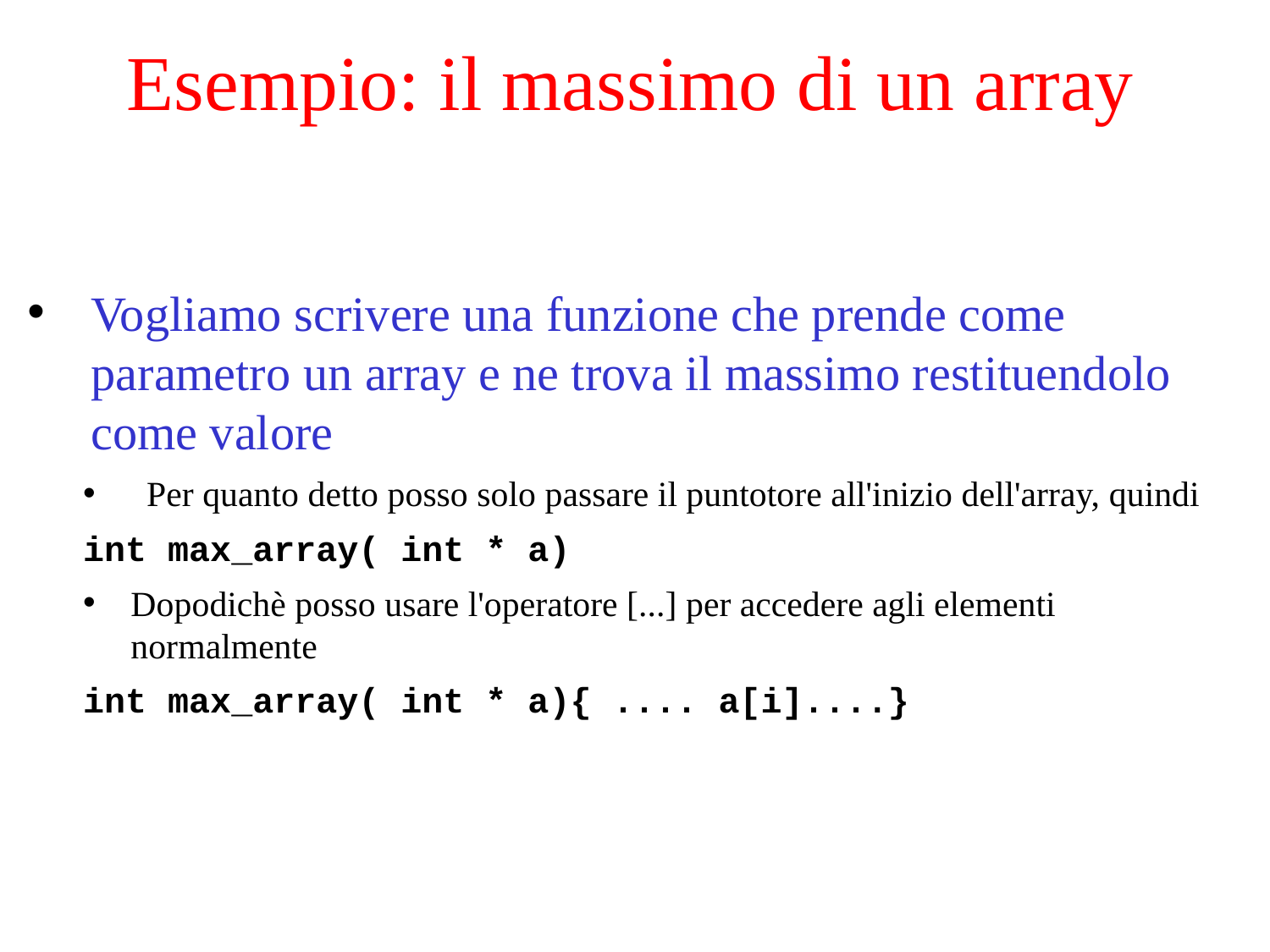

# Esempio: il massimo di un array
Vogliamo scrivere una funzione che prende come parametro un array e ne trova il massimo restituendolo come valore
Per quanto detto posso solo passare il puntotore all'inizio dell'array, quindi
int max_array( int * a)
Dopodichè posso usare l'operatore [...] per accedere agli elementi normalmente
int max_array( int * a){ .... a[i]....}